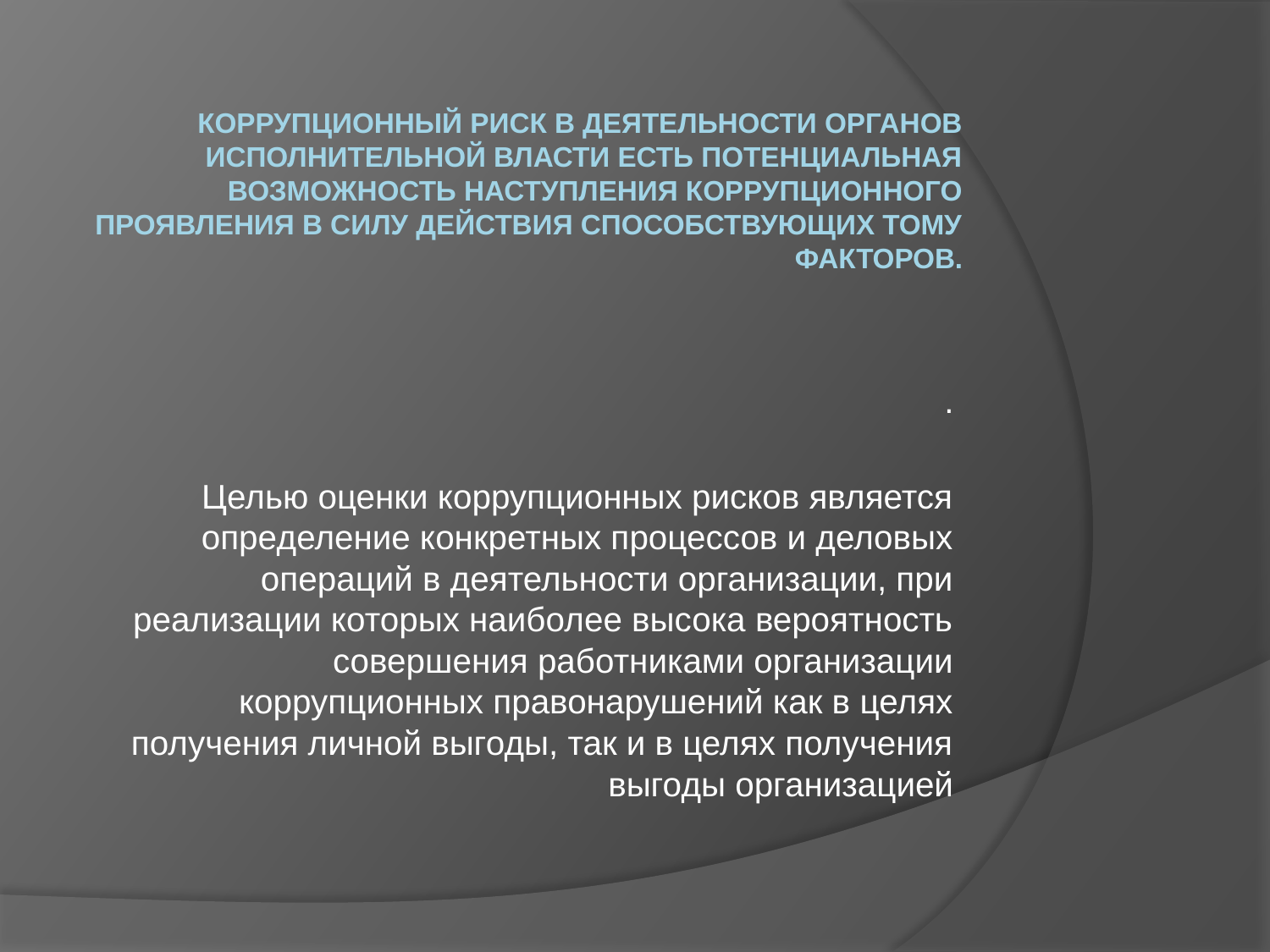

# Коррупционный риск в деятельности органов исполнительной власти есть потенциальная возможность наступления коррупционного проявления в силу действия способствующих тому факторов.
.

Целью оценки коррупционных рисков является определение конкретных процессов и деловых операций в деятельности организации, при реализации которых наиболее высока вероятность совершения работниками организации коррупционных правонарушений как в целях получения личной выгоды, так и в целях получения выгоды организацией